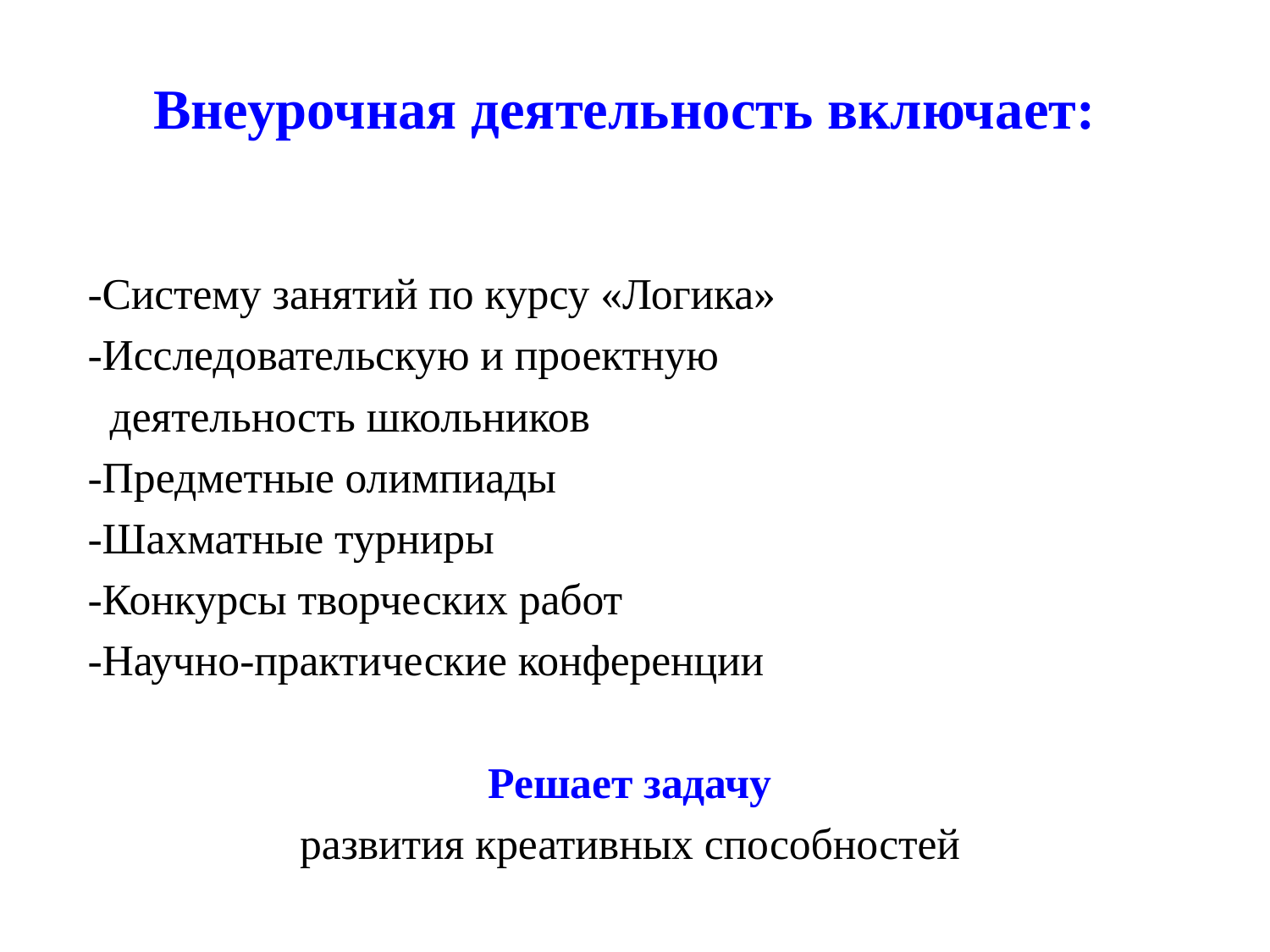

# Внеурочная деятельность включает:

-Систему занятий по курсу «Логика»
-Исследовательскую и проектную
  деятельность школьников
-Предметные олимпиады
-Шахматные турниры
-Конкурсы творческих работ
-Научно-практические конференции

Решает задачу
развития креативных способностей